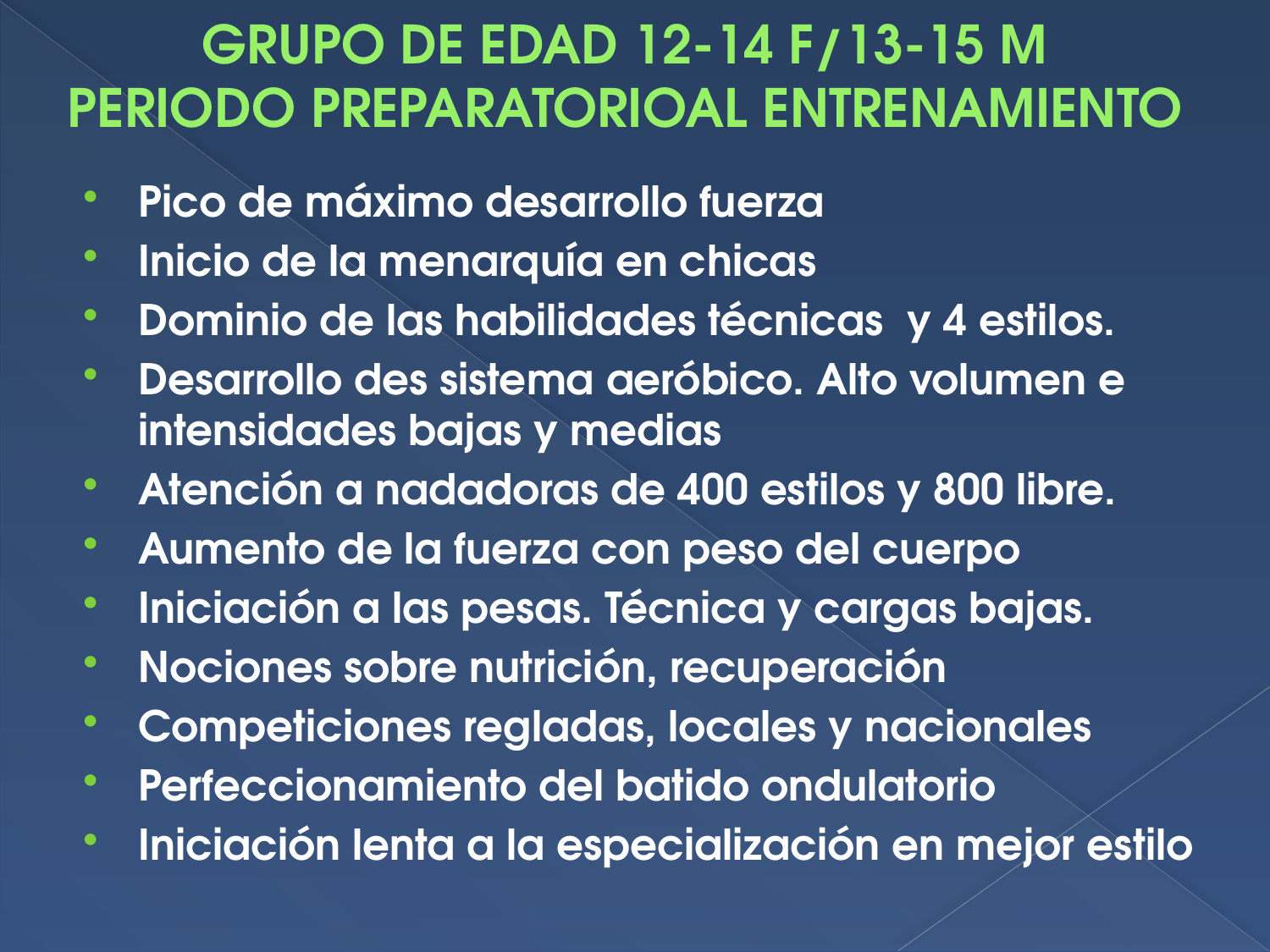

# GRUPO DE EDAD 12-14 F/13-15 M PERIODO PREPARATORIOAL ENTRENAMIENTO
Pico de máximo desarrollo fuerza
Inicio de la menarquía en chicas
Dominio de las habilidades técnicas  y 4 estilos.
Desarrollo des sistema aeróbico. Alto volumen e intensidades bajas y medias
Atención a nadadoras de 400 estilos y 800 libre.
Aumento de la fuerza con peso del cuerpo
Iniciación a las pesas. Técnica y cargas bajas.
Nociones sobre nutrición, recuperación
Competiciones regladas, locales y nacionales
Perfeccionamiento del batido ondulatorio
Iniciación lenta a la especialización en mejor estilo